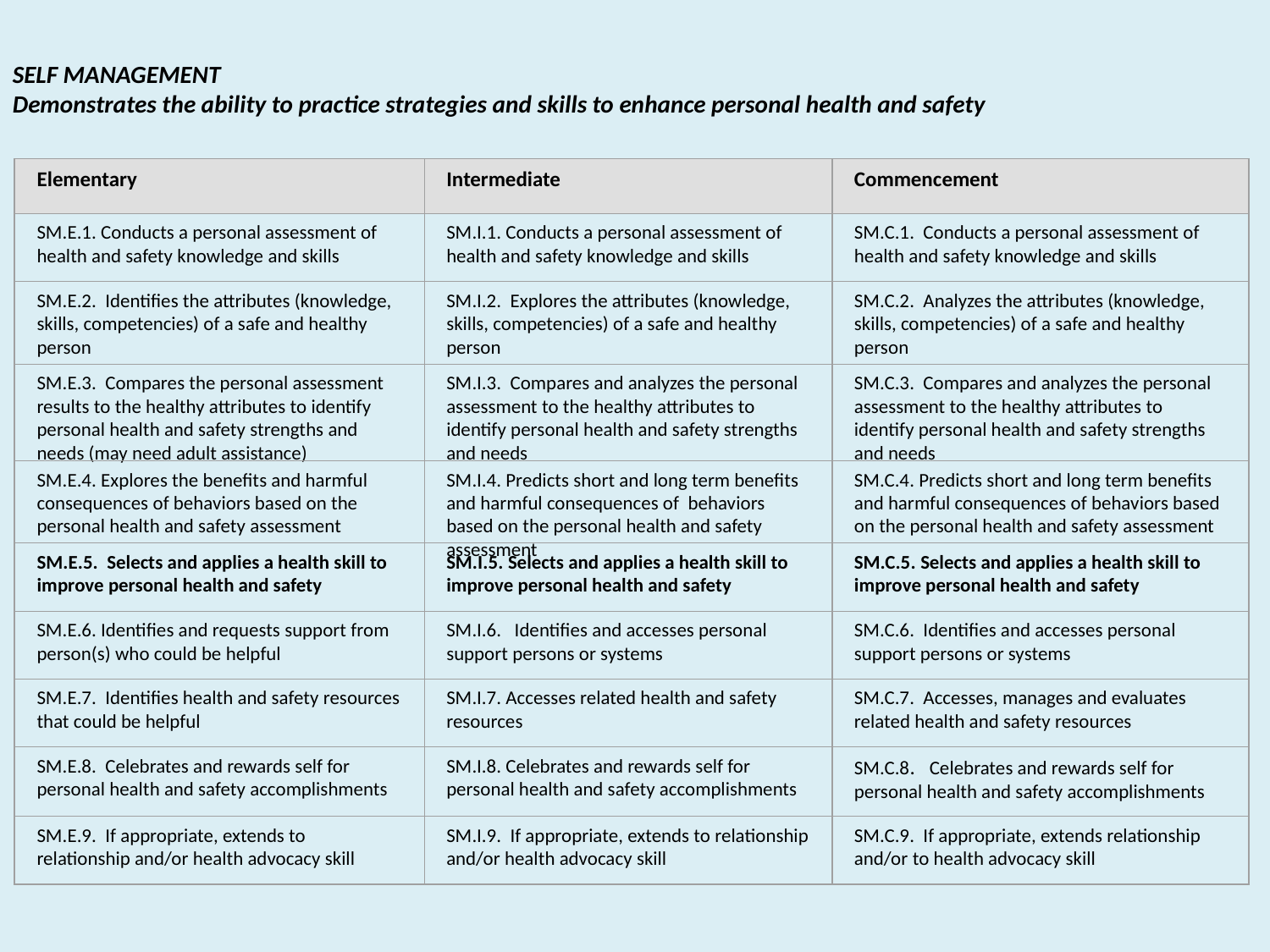

SELF MANAGEMENT
Demonstrates the ability to practice strategies and skills to enhance personal health and safety

Elementary

Intermediate

Commencement

SM.E.1. Conducts a personal assessment of health and safety knowledge and skills

SM.I.1. Conducts a personal assessment of health and safety knowledge and skills

SM.C.1.  Conducts a personal assessment of health and safety knowledge and skills

SM.E.2.  Identifies the attributes (knowledge, skills, competencies) of a safe and healthy person

SM.I.2.  Explores the attributes (knowledge, skills, competencies) of a safe and healthy person

SM.C.2.  Analyzes the attributes (knowledge, skills, competencies) of a safe and healthy person

SM.E.3.  Compares the personal assessment results to the healthy attributes to identify personal health and safety strengths and needs (may need adult assistance)

SM.I.3.  Compares and analyzes the personal assessment to the healthy attributes to identify personal health and safety strengths and needs

SM.C.3.  Compares and analyzes the personal assessment to the healthy attributes to identify personal health and safety strengths and needs

SM.E.4. Explores the benefits and harmful consequences of behaviors based on the  personal health and safety assessment

SM.I.4. Predicts short and long term benefits and harmful consequences of  behaviors based on the personal health and safety assessment

SM.C.4. Predicts short and long term benefits and harmful consequences of behaviors based on the personal health and safety assessment

SM.E.5.  Selects and applies a health skill to improve personal health and safety

SM.I.5. Selects and applies a health skill to improve personal health and safety

SM.C.5. Selects and applies a health skill to improve personal health and safety

SM.E.6. Identifies and requests support from  person(s) who could be helpful

SM.I.6.   Identifies and accesses personal support persons or systems

SM.C.6.  Identifies and accesses personal support persons or systems

SM.E.7.  Identifies health and safety resources that could be helpful

SM.I.7. Accesses related health and safety resources

SM.C.7.  Accesses, manages and evaluates related health and safety resources

SM.E.8.  Celebrates and rewards self for personal health and safety accomplishments

SM.I.8. Celebrates and rewards self for personal health and safety accomplishments

SM.C.8.   Celebrates and rewards self for personal health and safety accomplishments

SM.E.9.  If appropriate, extends to relationship and/or health advocacy skill

SM.I.9.  If appropriate, extends to relationship and/or health advocacy skill

SM.C.9.  If appropriate, extends relationship and/or to health advocacy skill